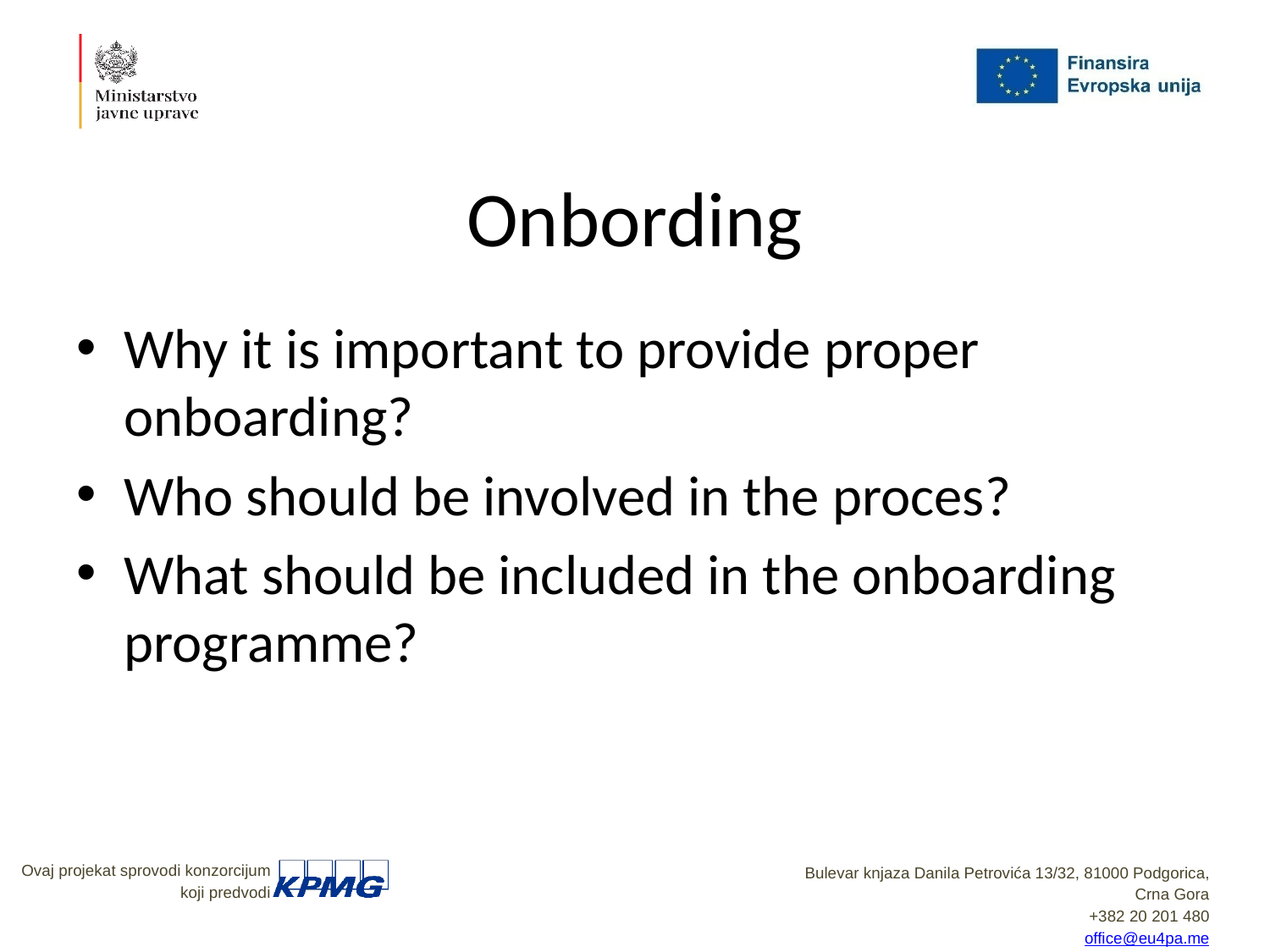

# Onbording

Why it is important to provide proper onboarding?
Who should be involved in the proces?
What should be included in the onboarding programme?